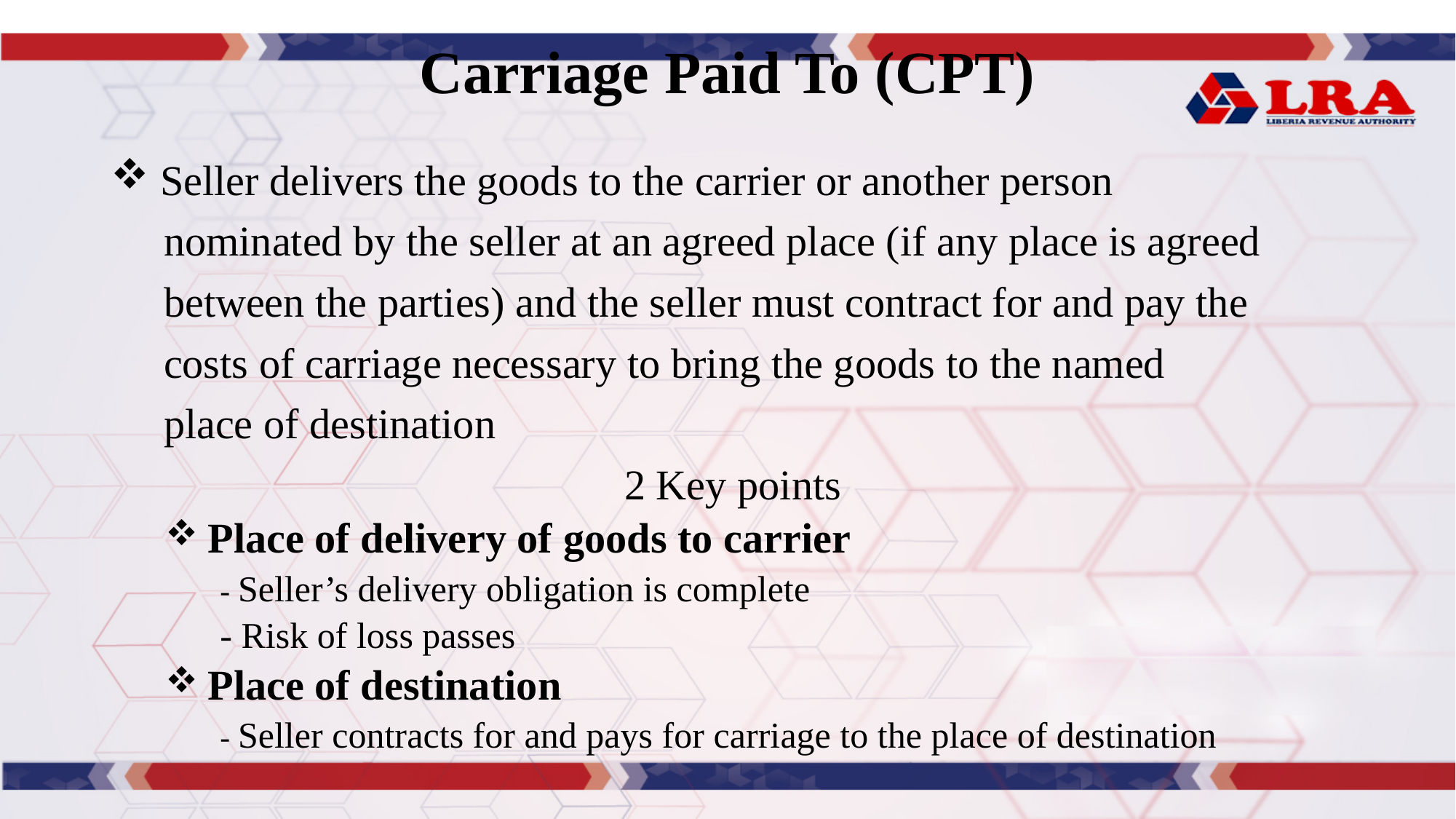

# Carriage Paid To (CPT)
 Seller delivers the goods to the carrier or another person
     nominated by the seller at an agreed place (if any place is agreed
     between the parties) and the seller must contract for and pay the
     costs of carriage necessary to bring the goods to the named
     place of destination
 2 Key points
 Place of delivery of goods to carrier
- Seller’s delivery obligation is complete
- Risk of loss passes
 Place of destination
- Seller contracts for and pays for carriage to the place of destination